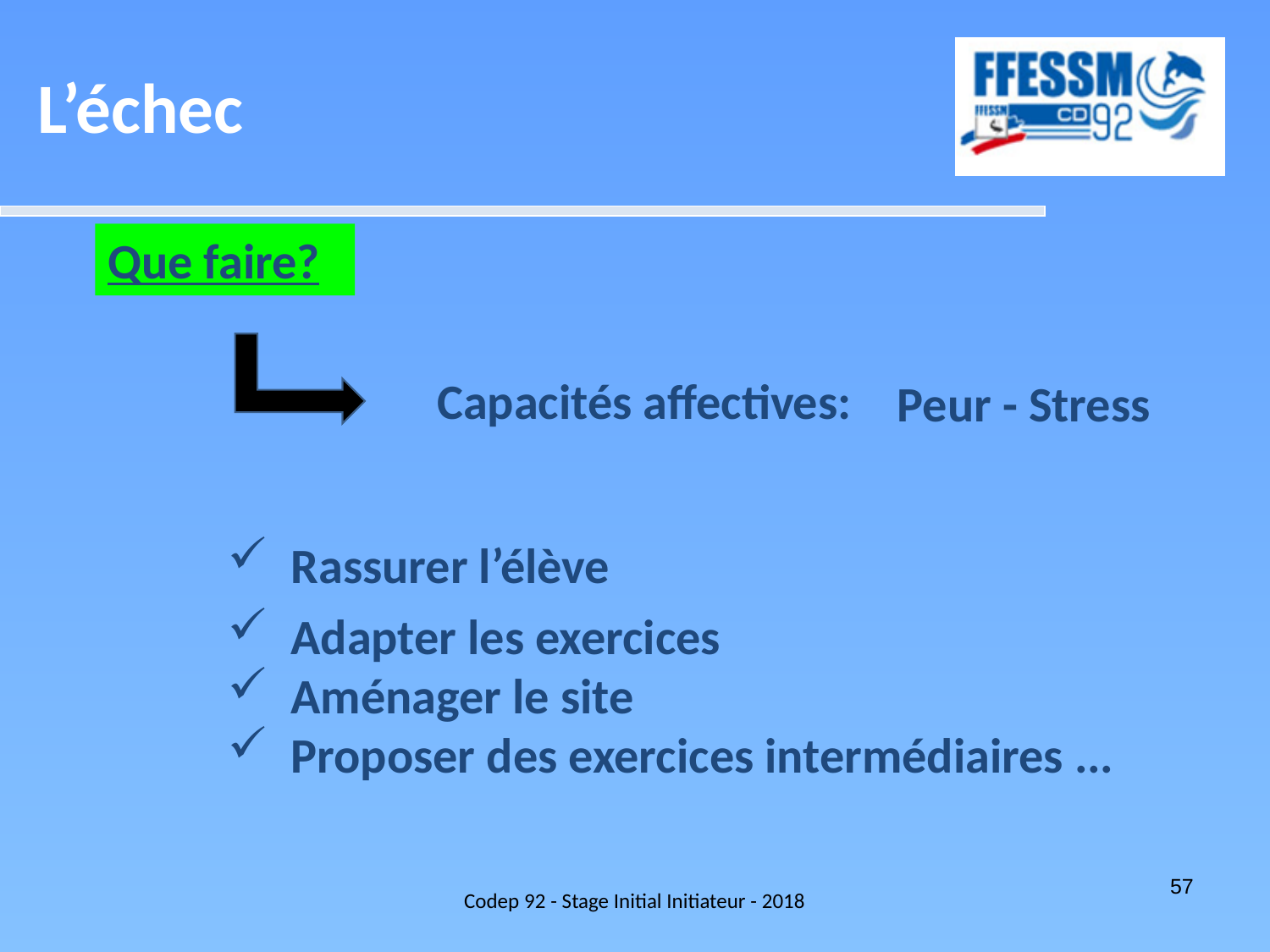

L’échec
Que faire?

Capacités affectives:
Peur - Stress
Rassurer l’élève
Adapter les exercices
Aménager le site
Proposer des exercices intermédiaires ...
Codep 92 - Stage Initial Initiateur - 2018
57